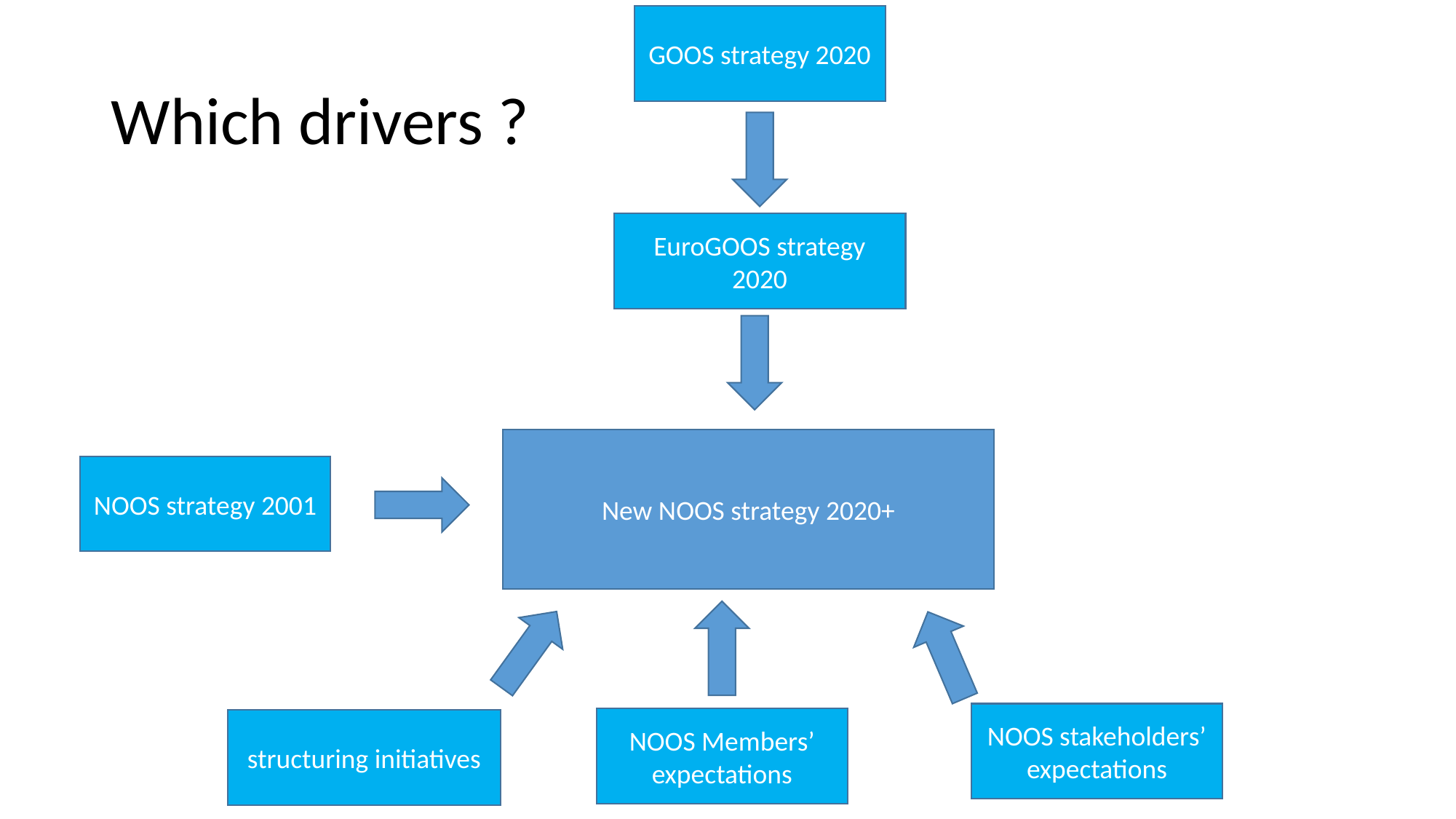

GOOS strategy 2020
# Which drivers ?

EuroGOOS strategy 2020

New NOOS strategy 2020+
NOOS strategy 2001

NOOS stakeholders’ expectations
NOOS Members’ expectations
structuring initiatives